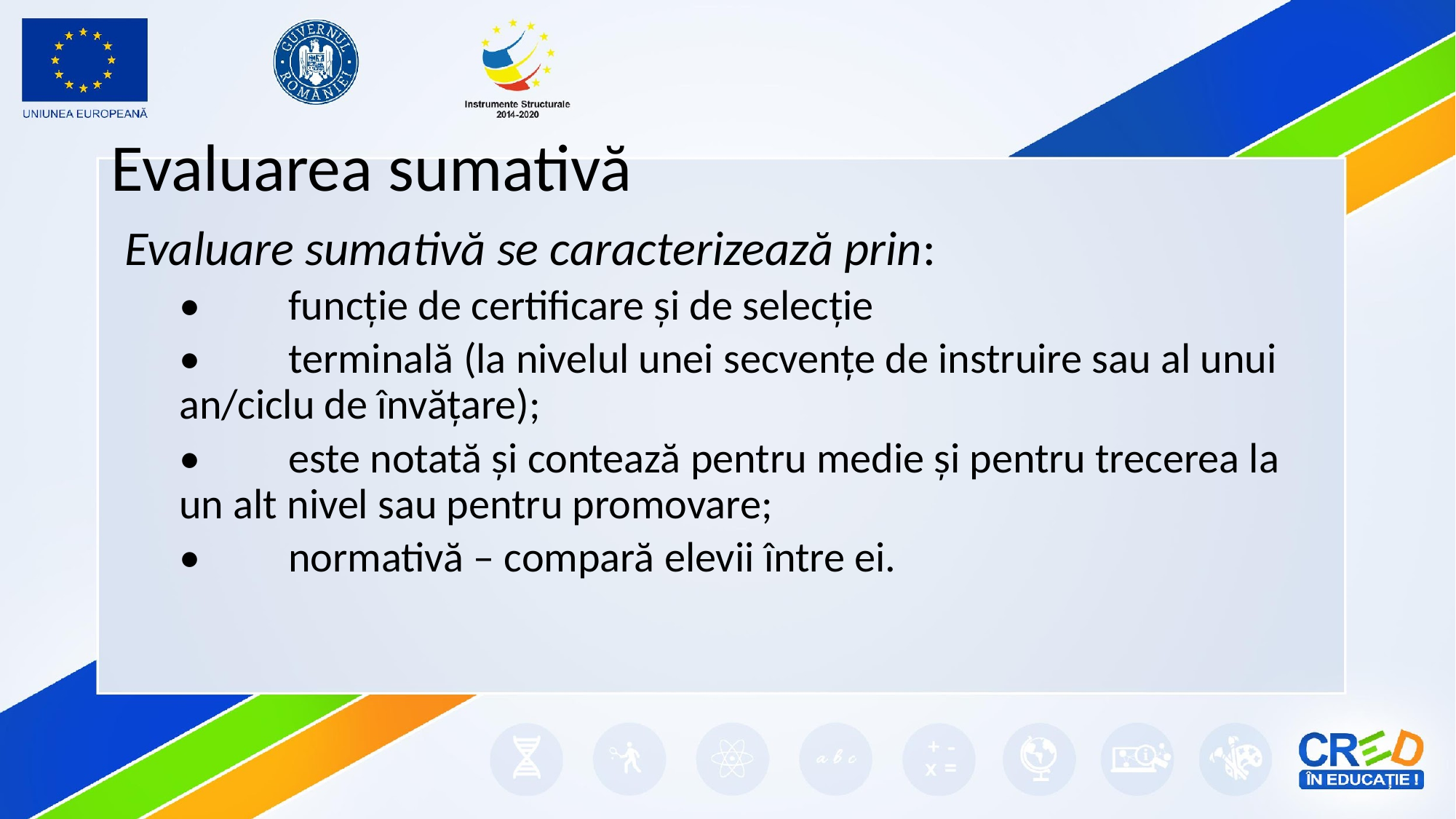

# Evaluarea sumativă
Evaluare sumativă se caracterizează prin:
•	funcţie de certificare și de selecție
•	terminală (la nivelul unei secvențe de instruire sau al unui an/ciclu de învățare);
•	este notată și contează pentru medie și pentru trecerea la un alt nivel sau pentru promovare;
•	normativă – compară elevii între ei.